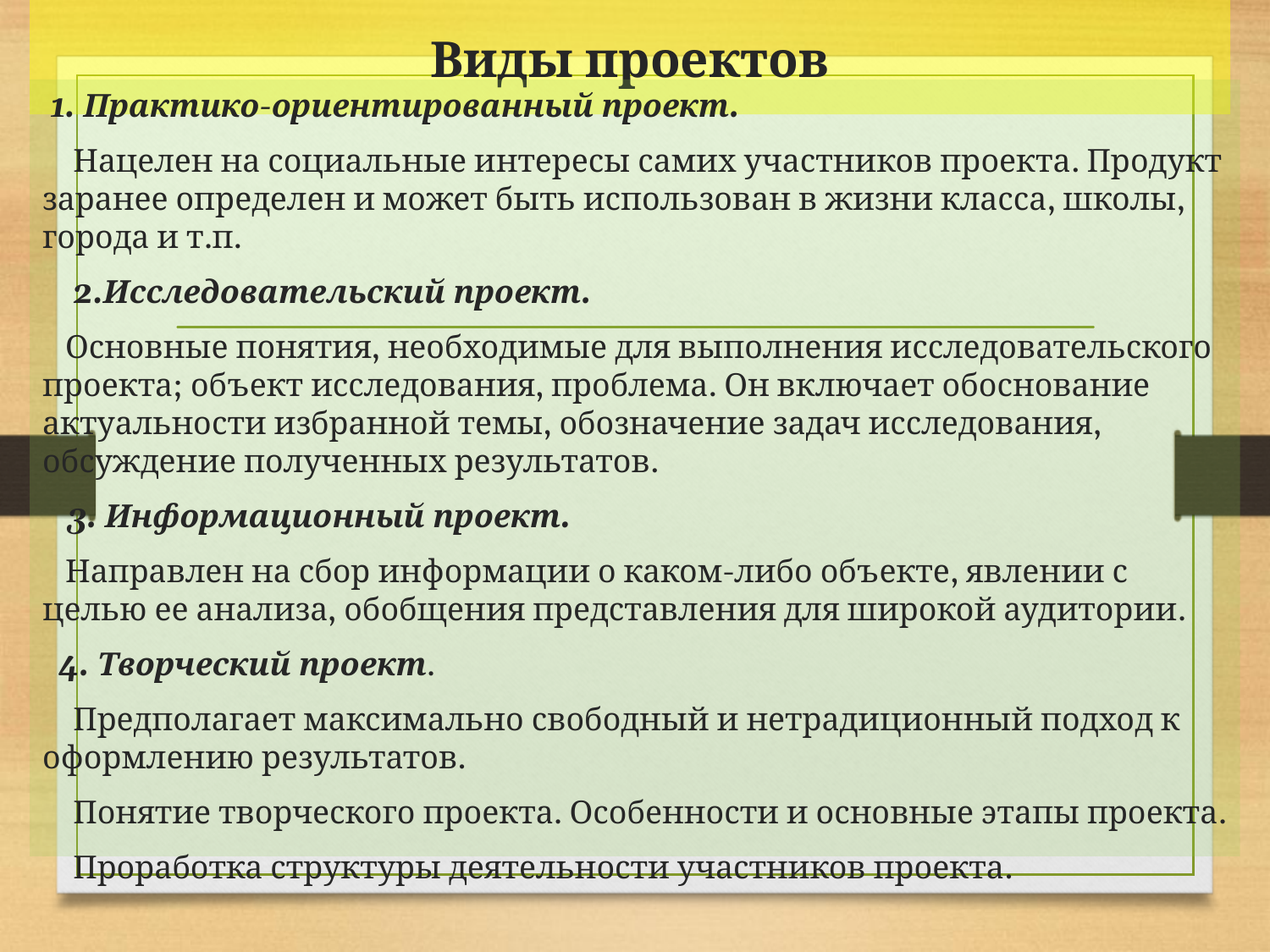

# Виды проектов
 1. Практико-ориентированный проект.
    Нацелен на социальные интересы самих участников проекта. Продукт заранее определен и может быть использован в жизни класса, школы, города и т.п.
    2.Исследовательский проект.
   Основные понятия, необходимые для выполнения исследовательского проекта; объект исследования, проблема. Он включает обоснование актуальности избранной темы, обозначение задач исследования, обсуждение полученных результатов.
   3. Информационный проект.
   Направлен на сбор информации о каком-либо объекте, явлении с целью ее анализа, обобщения представления для широкой аудитории.
  4. Творческий проект.
    Предполагает максимально свободный и нетрадиционный подход к оформлению результатов.
    Понятие творческого проекта. Особенности и основные этапы проекта.
    Проработка структуры деятельности участников проекта.